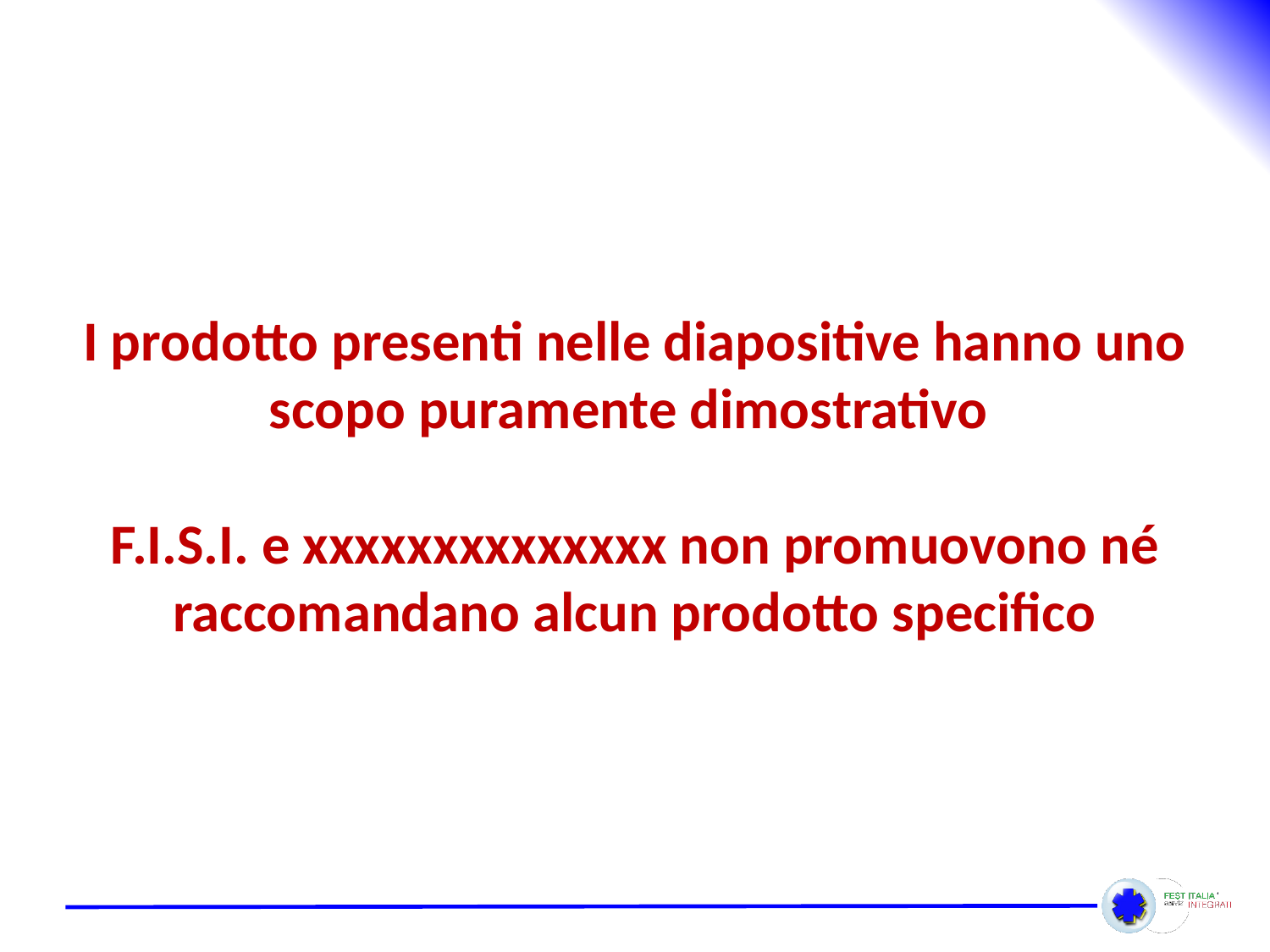

I prodotto presenti nelle diapositive hanno uno scopo puramente dimostrativo

F.I.S.I. e xxxxxxxxxxxxxx non promuovono né raccomandano alcun prodotto specifico